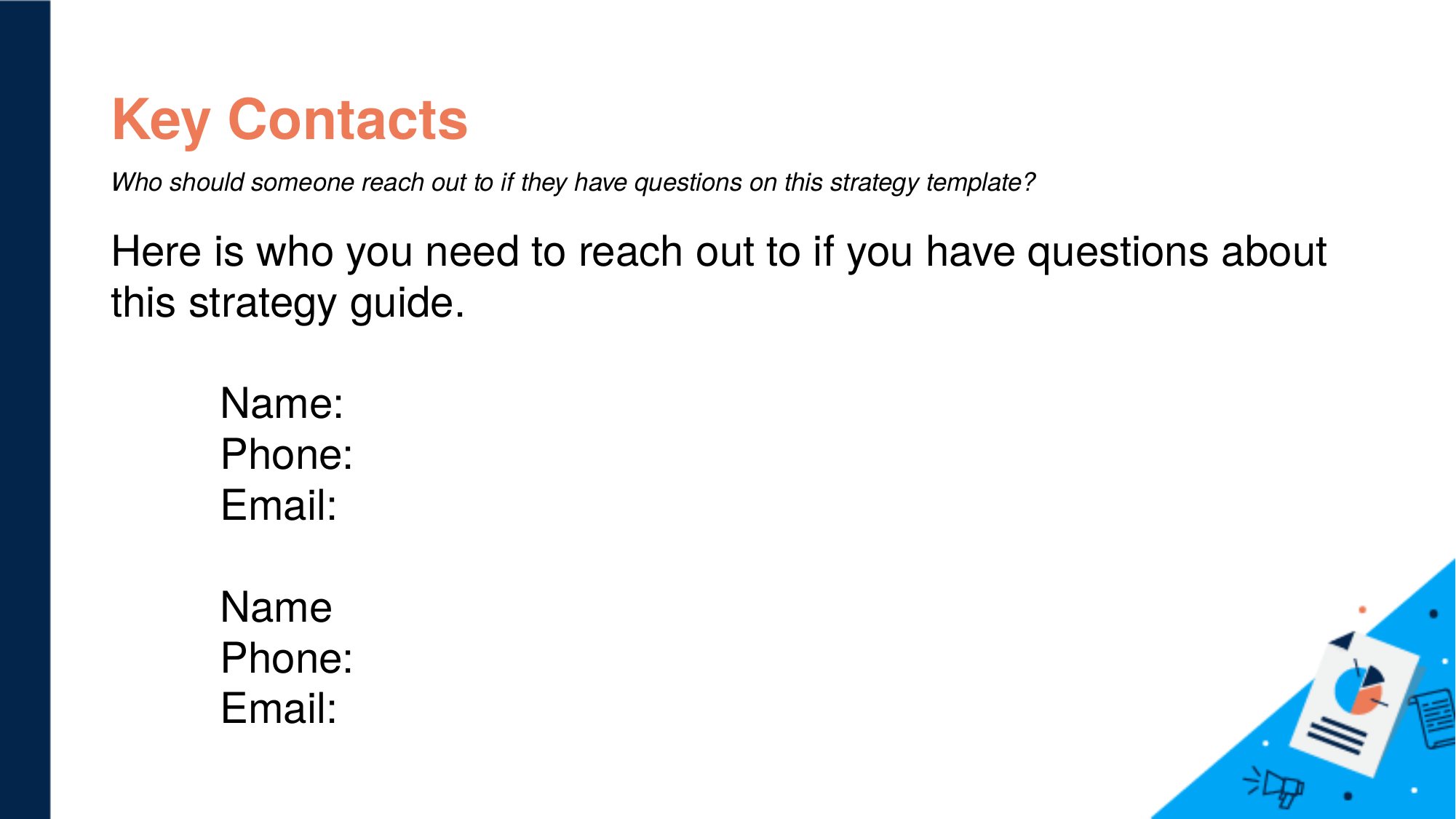

# Key Contacts Who should someone reach out to if they have questions on this strategy template?
Here is who you need to reach out to if you have questions about this strategy guide.

	Name:
	Phone:
	Email:

	Name
	Phone:
	Email: